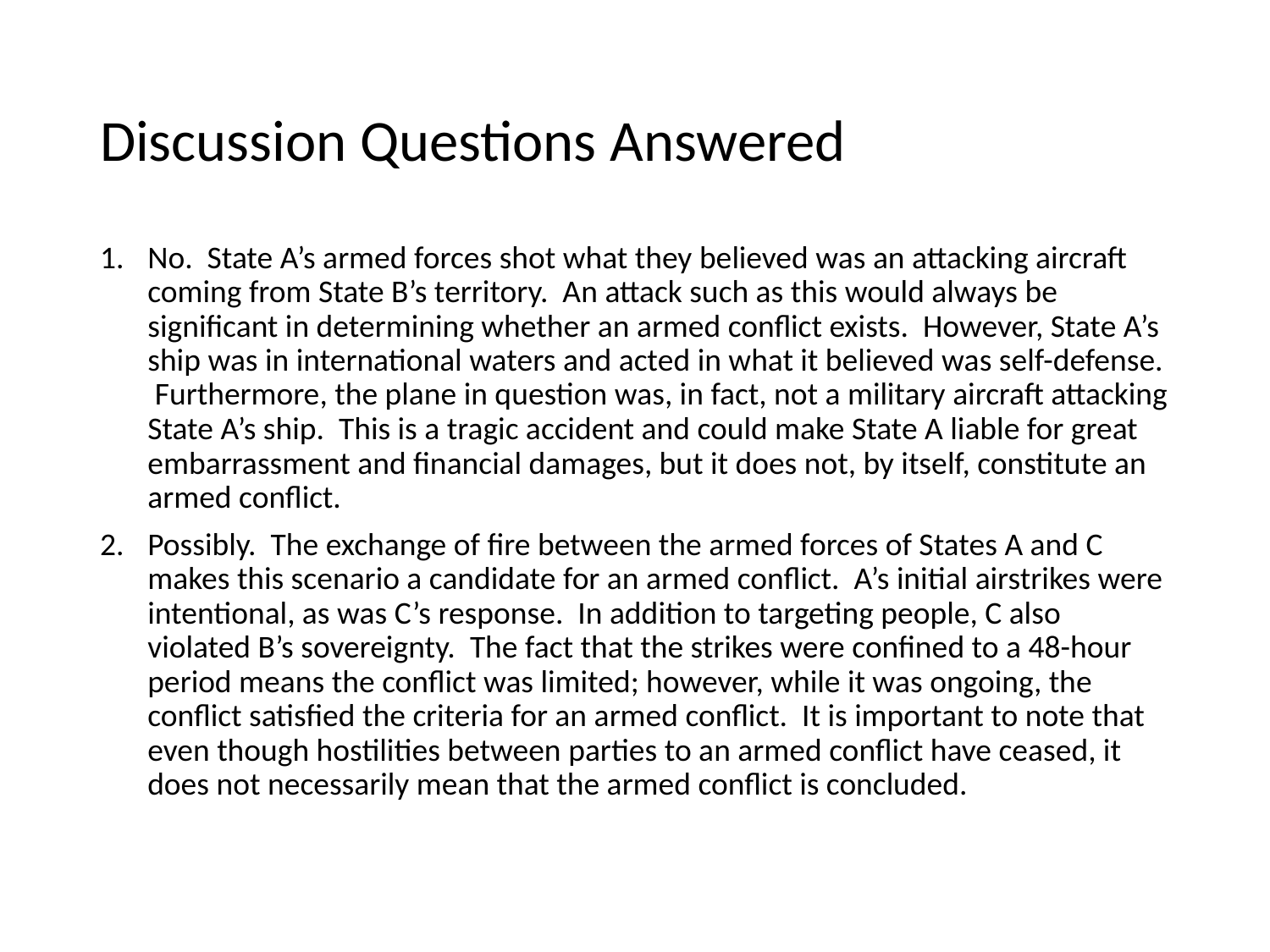

# Discussion Questions Answered
No.  State A’s armed forces shot what they believed was an attacking aircraft coming from State B’s territory.  An attack such as this would always be significant in determining whether an armed conflict exists.  However, State A’s ship was in international waters and acted in what it believed was self-defense.  Furthermore, the plane in question was, in fact, not a military aircraft attacking State A’s ship.  This is a tragic accident and could make State A liable for great embarrassment and financial damages, but it does not, by itself, constitute an armed conflict.
Possibly.  The exchange of fire between the armed forces of States A and C makes this scenario a candidate for an armed conflict.  A’s initial airstrikes were intentional, as was C’s response.  In addition to targeting people, C also violated B’s sovereignty.  The fact that the strikes were confined to a 48-hour period means the conflict was limited; however, while it was ongoing, the conflict satisfied the criteria for an armed conflict.  It is important to note that even though hostilities between parties to an armed conflict have ceased, it does not necessarily mean that the armed conflict is concluded.